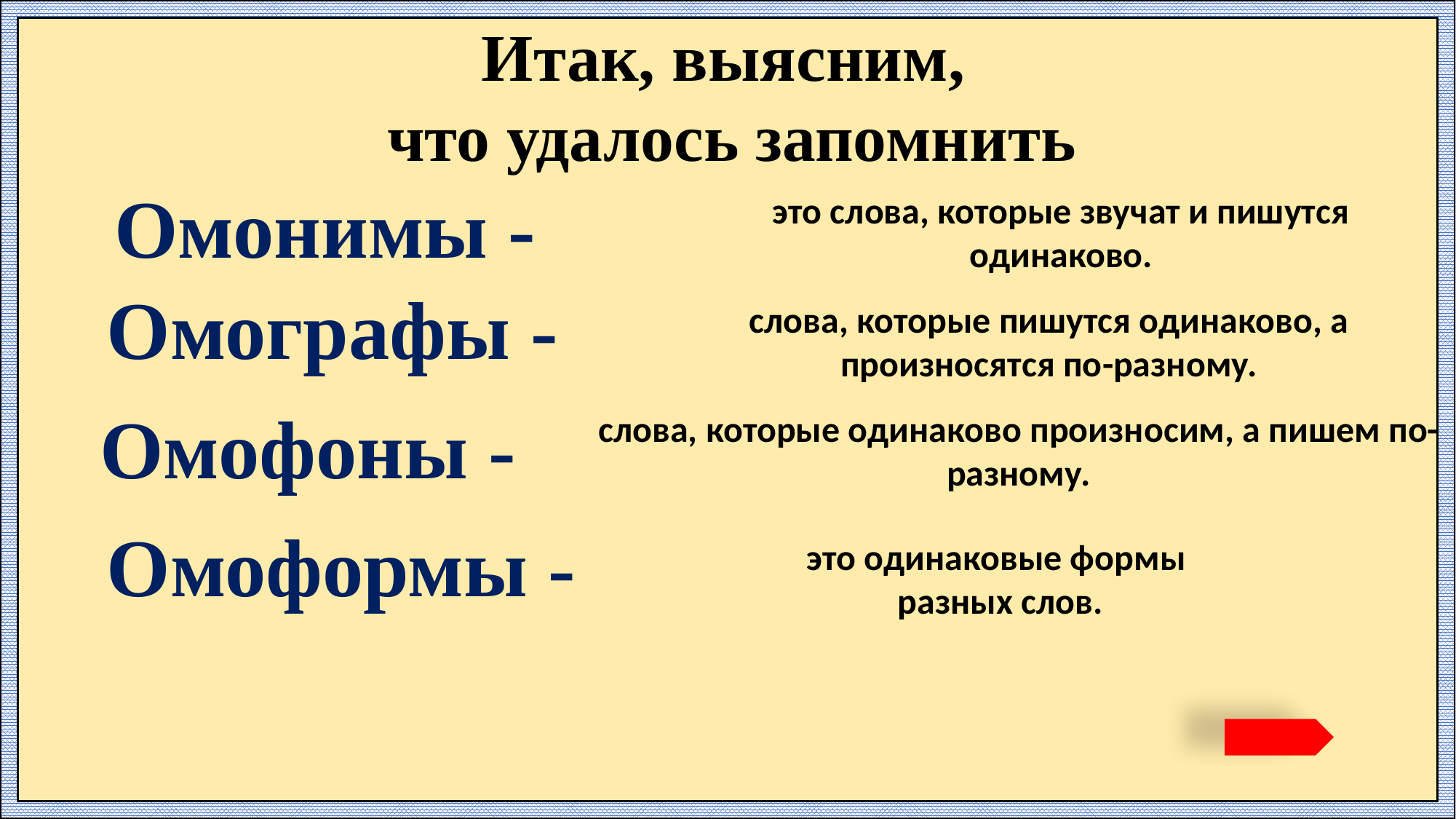

Итак, выясним,
что удалось запомнить
Омонимы -
это слова, которые звучат и пишутся одинаково.
Омографы -
слова, которые пишутся одинаково, а произносятся по-разному.
Омофоны -
слова, которые одинаково произносим, а пишем по-разному.
Омоформы -
это одинаковые формы
разных слов.